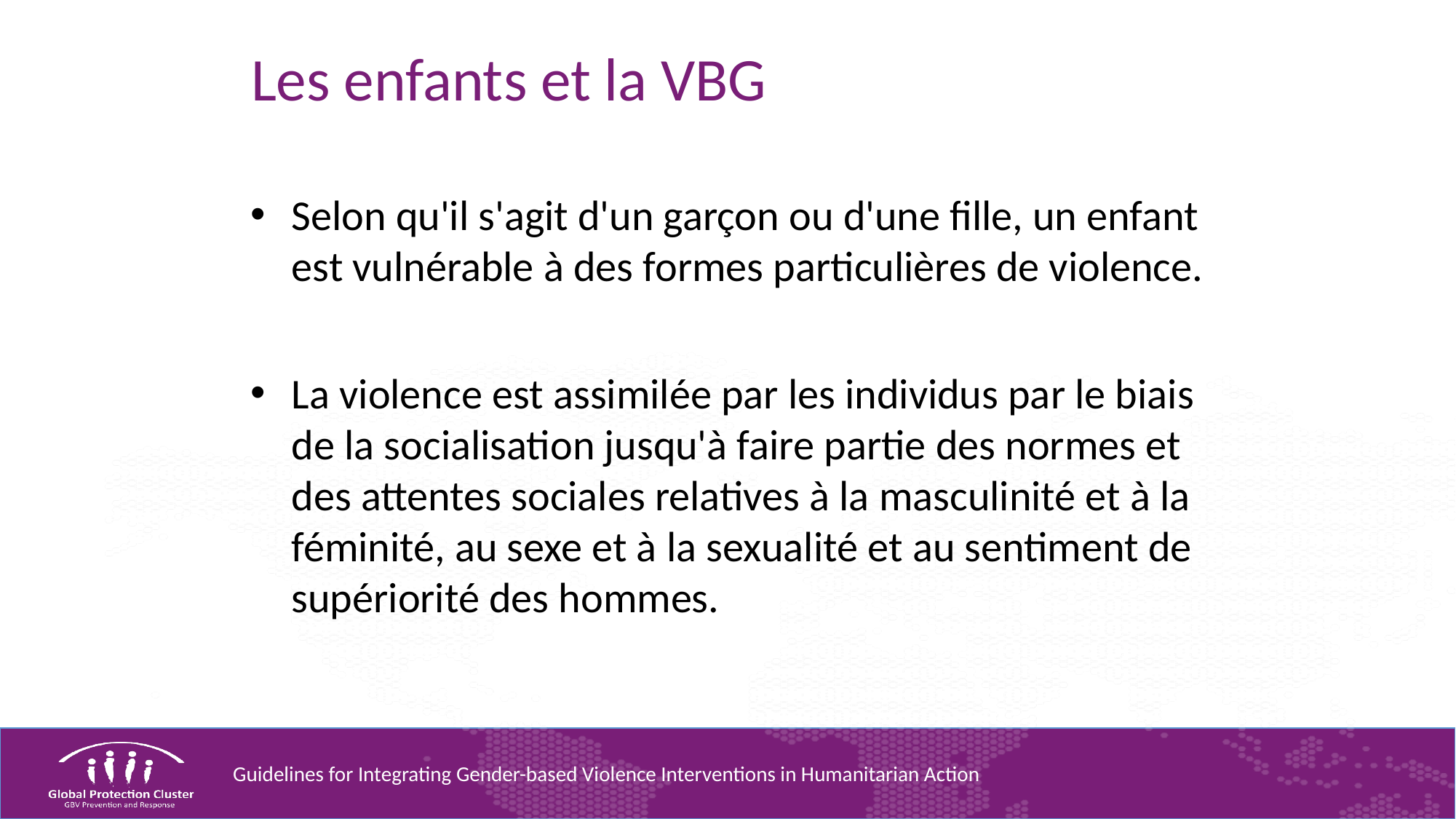

# Les enfants et la VBG
Selon qu'il s'agit d'un garçon ou d'une fille, un enfant est vulnérable à des formes particulières de violence.

La violence est assimilée par les individus par le biais de la socialisation jusqu'à faire partie des normes et des attentes sociales relatives à la masculinité et à la féminité, au sexe et à la sexualité et au sentiment de supériorité des hommes.